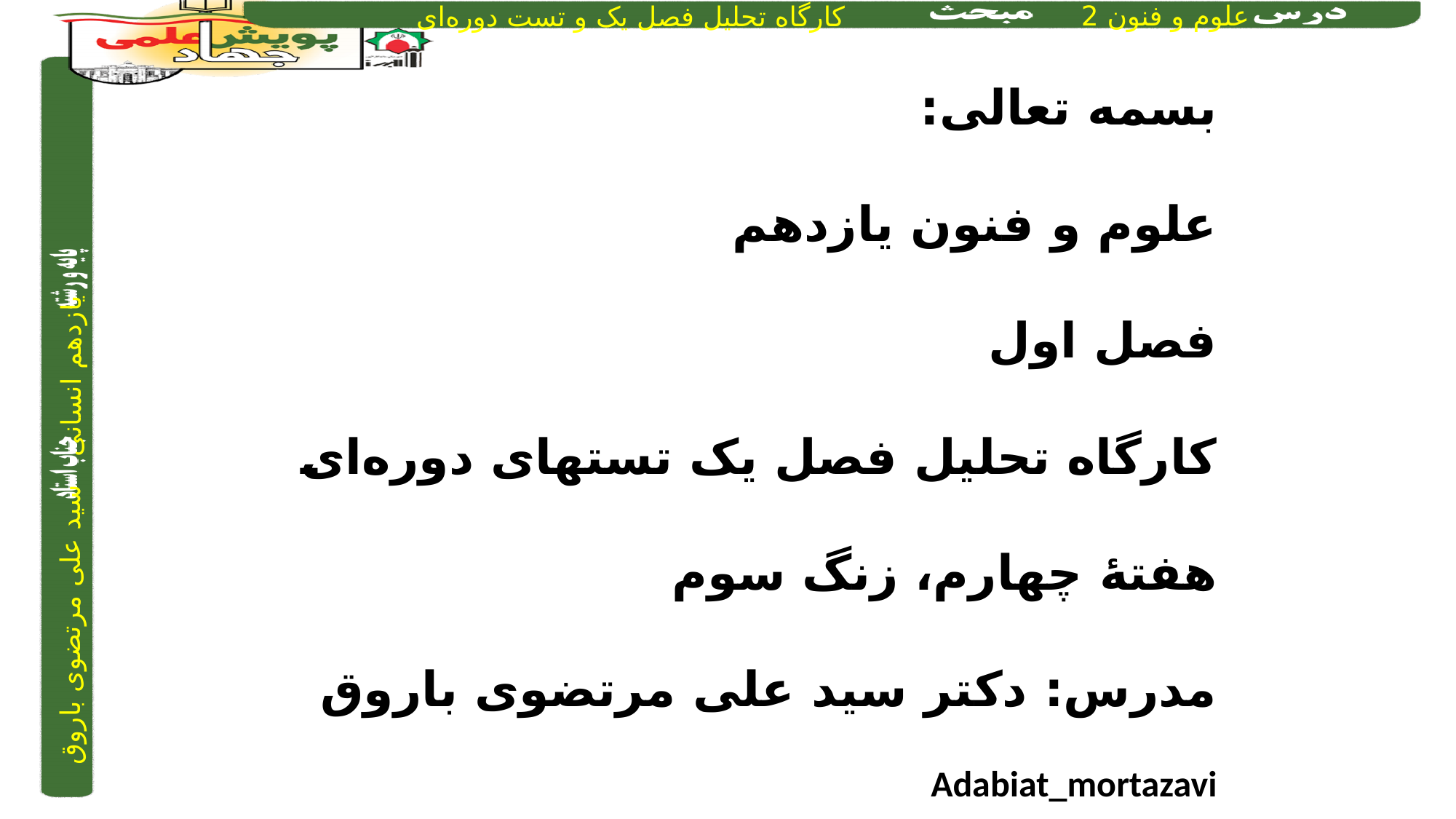

بسمه تعالی:
علوم و فنون یازدهم
فصل اول
کارگاه تحلیل فصل یک تستهای دوره‌ای
هفتۀ چهارم، زنگ سوم
مدرس: دکتر سید علی مرتضوی باروق
Adabiat_mortazavi